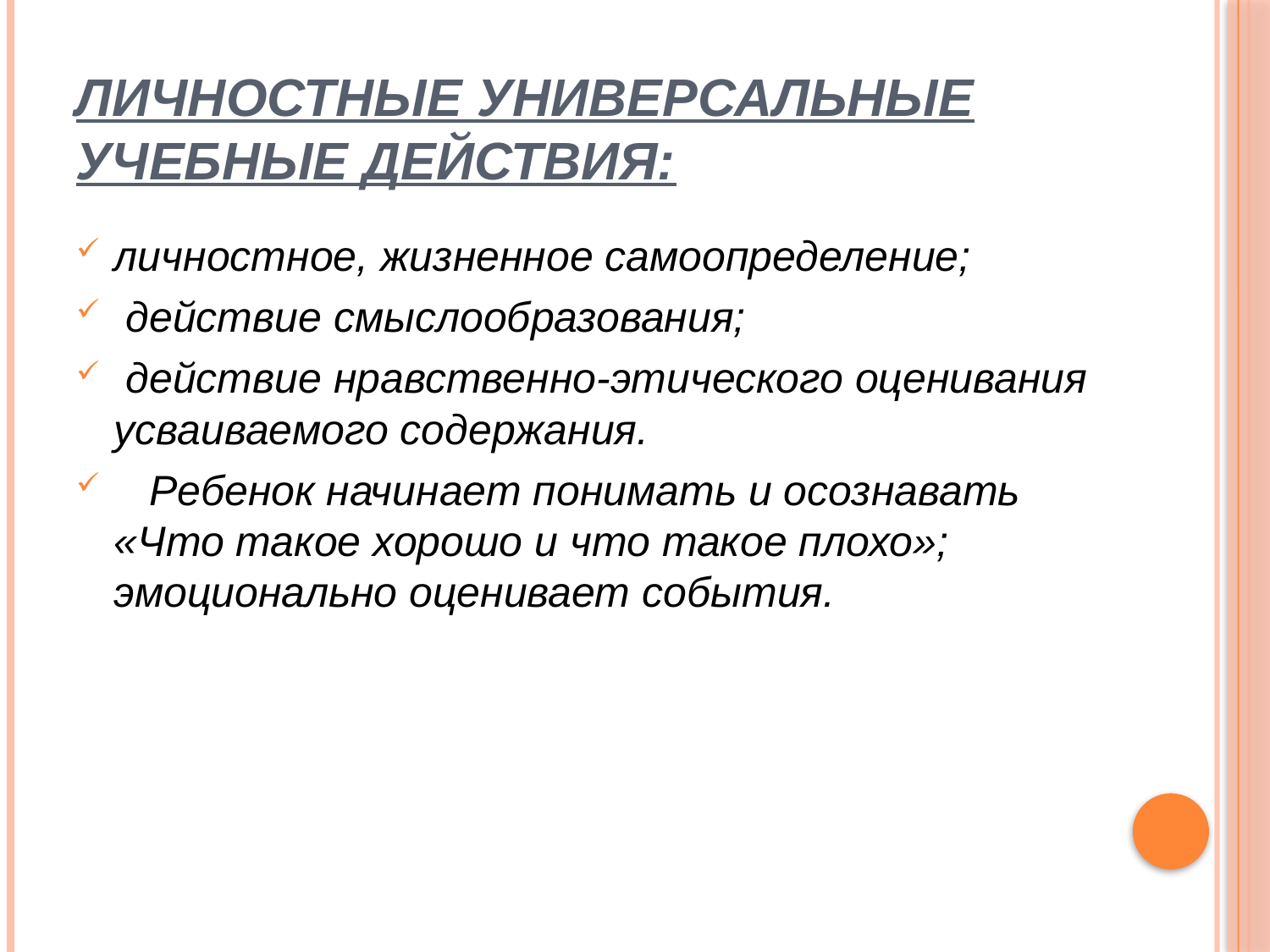

# Личностные универсальные учебные действия:
личностное, жизненное самоопределение;
 действие смыслообразования;
 действие нравственно-этического оценивания усваиваемого содержания.
   Ребенок начинает понимать и осознавать «Что такое хорошо и что такое плохо»; эмоционально оценивает события.